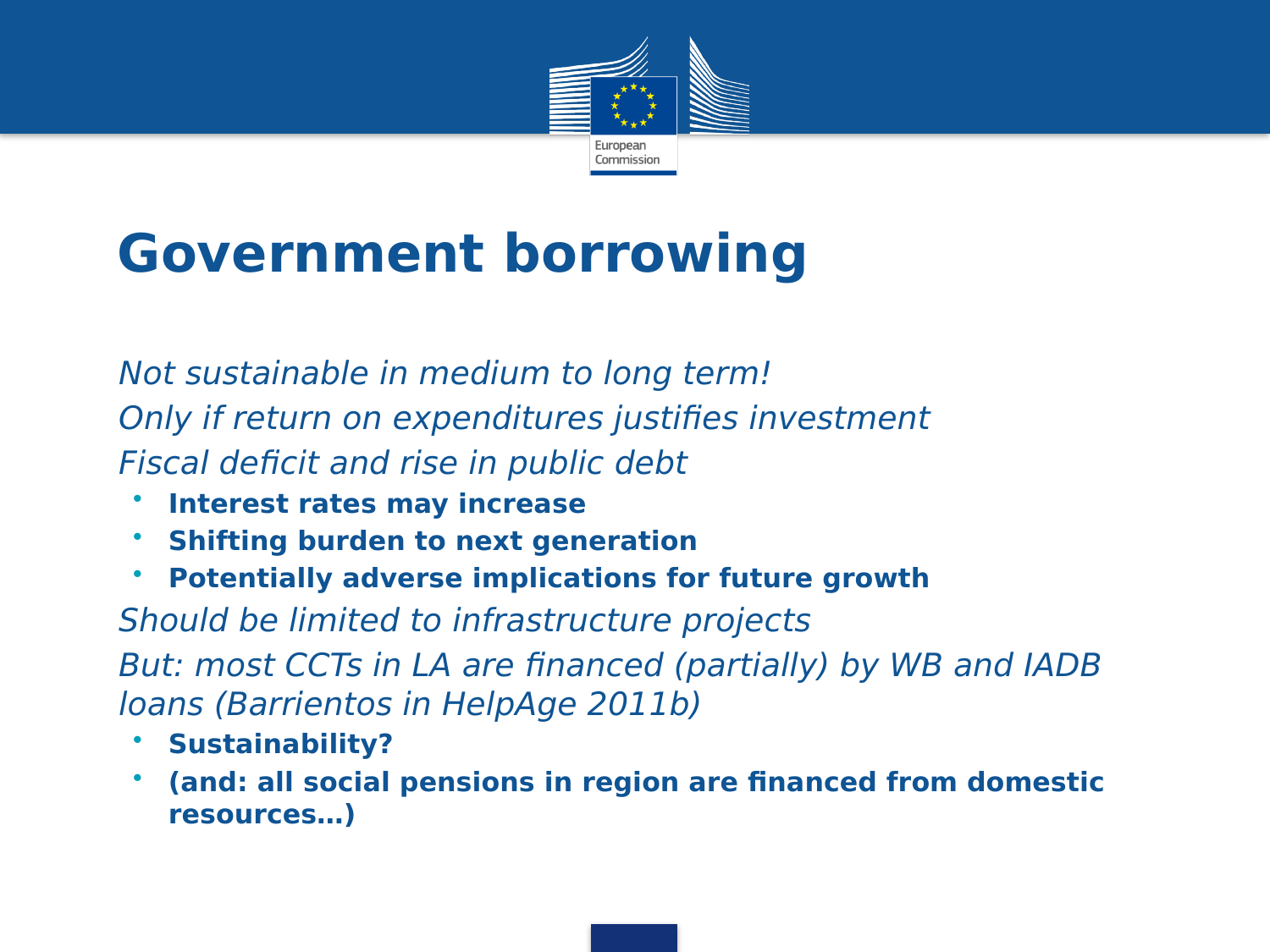

# Government borrowing
Not sustainable in medium to long term!
Only if return on expenditures justifies investment
Fiscal deficit and rise in public debt
Interest rates may increase
Shifting burden to next generation
Potentially adverse implications for future growth
Should be limited to infrastructure projects
But: most CCTs in LA are financed (partially) by WB and IADB loans (Barrientos in HelpAge 2011b)
Sustainability?
(and: all social pensions in region are financed from domestic resources…)